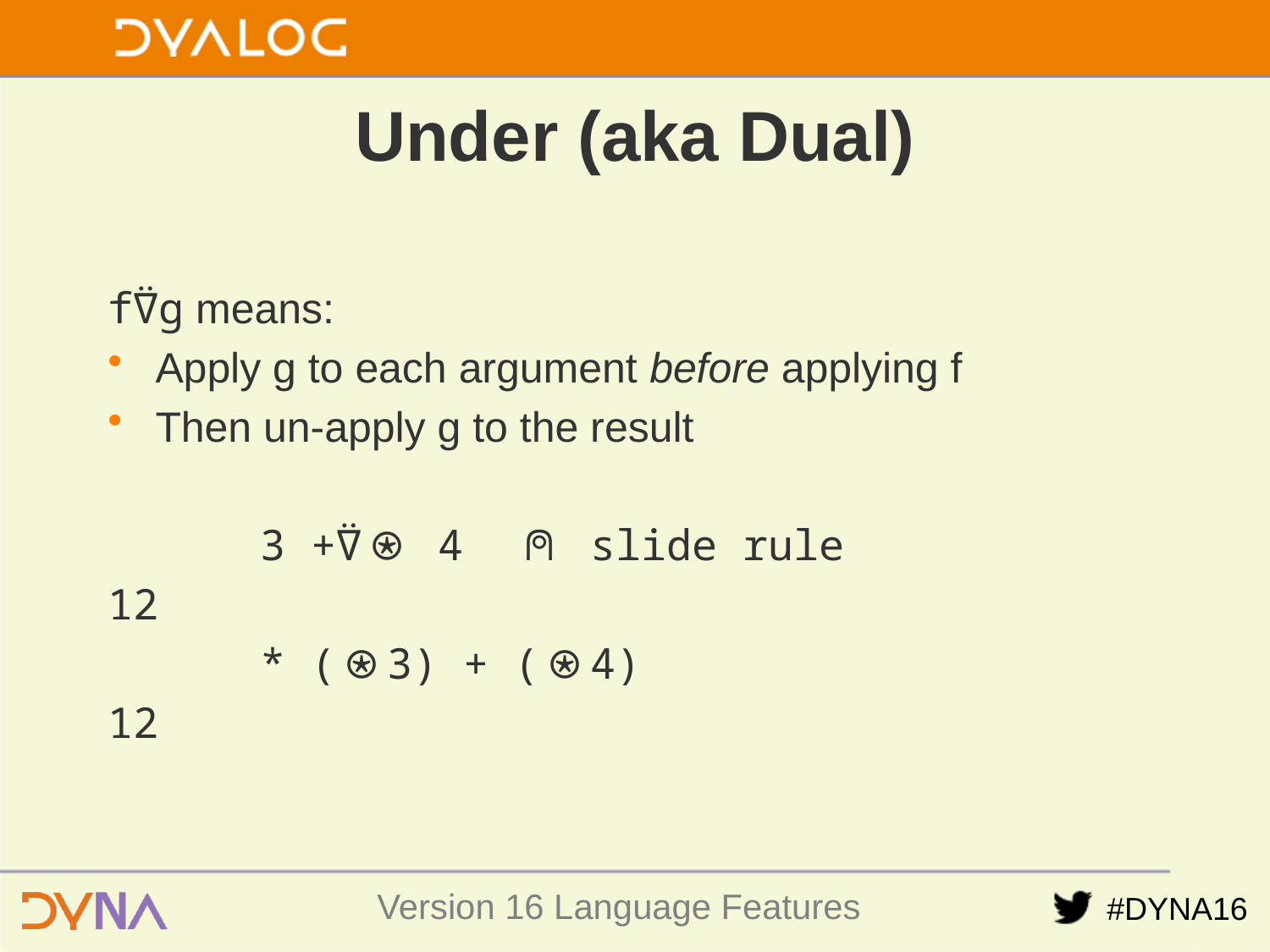

# Under (aka Dual)
f⍢g means:
Apply g to each argument before applying f
Then un-apply g to the result

      3 +⍢⍟ 4  ⍝ slide rule
12
      * (⍟3) + (⍟4)
12
Version 16 Language Features